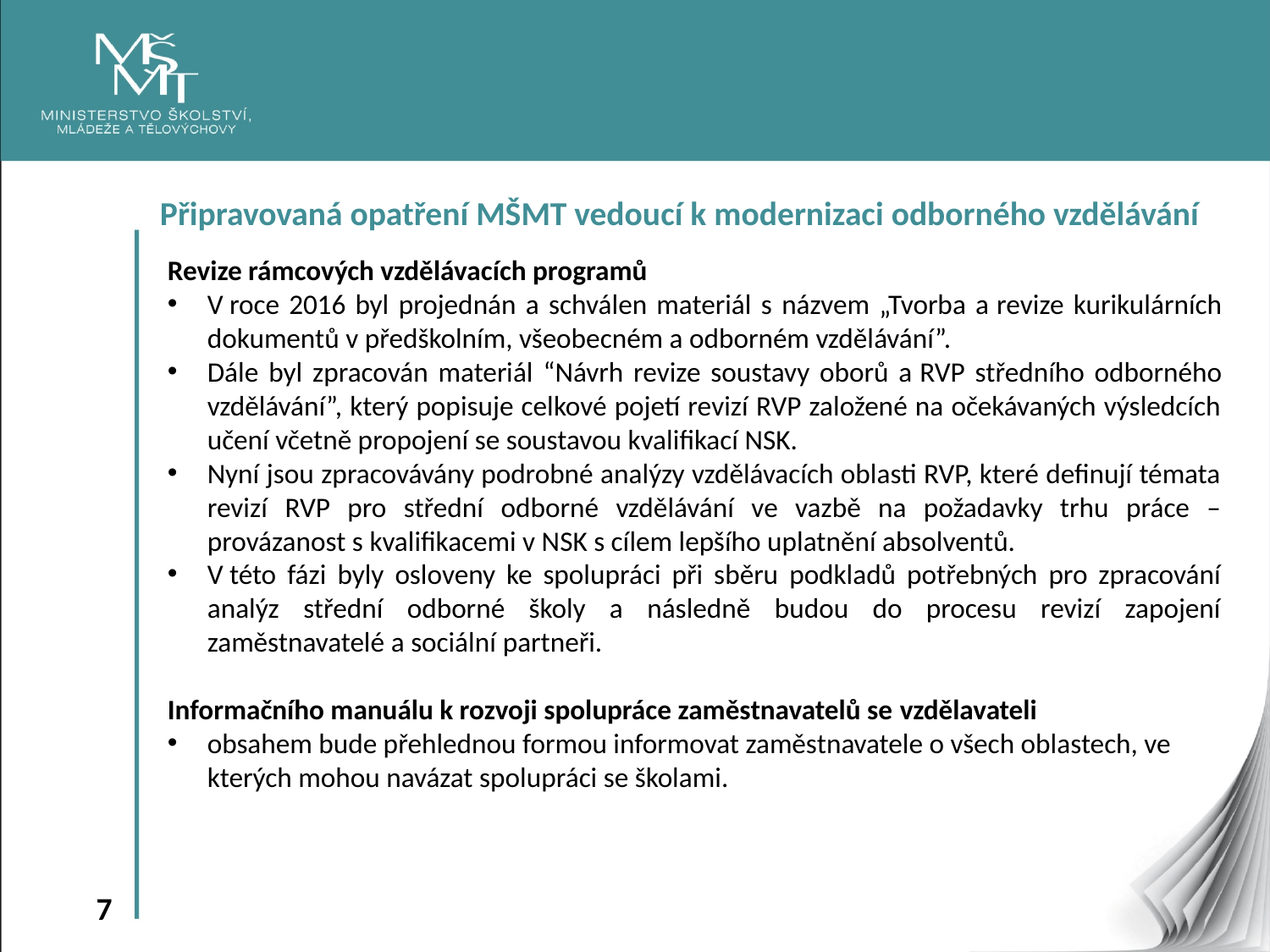

Připravovaná opatření MŠMT vedoucí k modernizaci odborného vzdělávání
Revize rámcových vzdělávacích programů
V roce 2016 byl projednán a schválen materiál s názvem „Tvorba a revize kurikulárních dokumentů v předškolním, všeobecném a odborném vzdělávání”.
Dále byl zpracován materiál “Návrh revize soustavy oborů a RVP středního odborného vzdělávání”, který popisuje celkové pojetí revizí RVP založené na očekávaných výsledcích učení včetně propojení se soustavou kvalifikací NSK.
Nyní jsou zpracovávány podrobné analýzy vzdělávacích oblasti RVP, které definují témata revizí RVP pro střední odborné vzdělávání ve vazbě na požadavky trhu práce – provázanost s kvalifikacemi v NSK s cílem lepšího uplatnění absolventů.
V této fázi byly osloveny ke spolupráci při sběru podkladů potřebných pro zpracování analýz střední odborné školy a následně budou do procesu revizí zapojení zaměstnavatelé a sociální partneři.

Informačního manuálu k rozvoji spolupráce zaměstnavatelů se vzdělavateli
obsahem bude přehlednou formou informovat zaměstnavatele o všech oblastech, ve kterých mohou navázat spolupráci se školami.